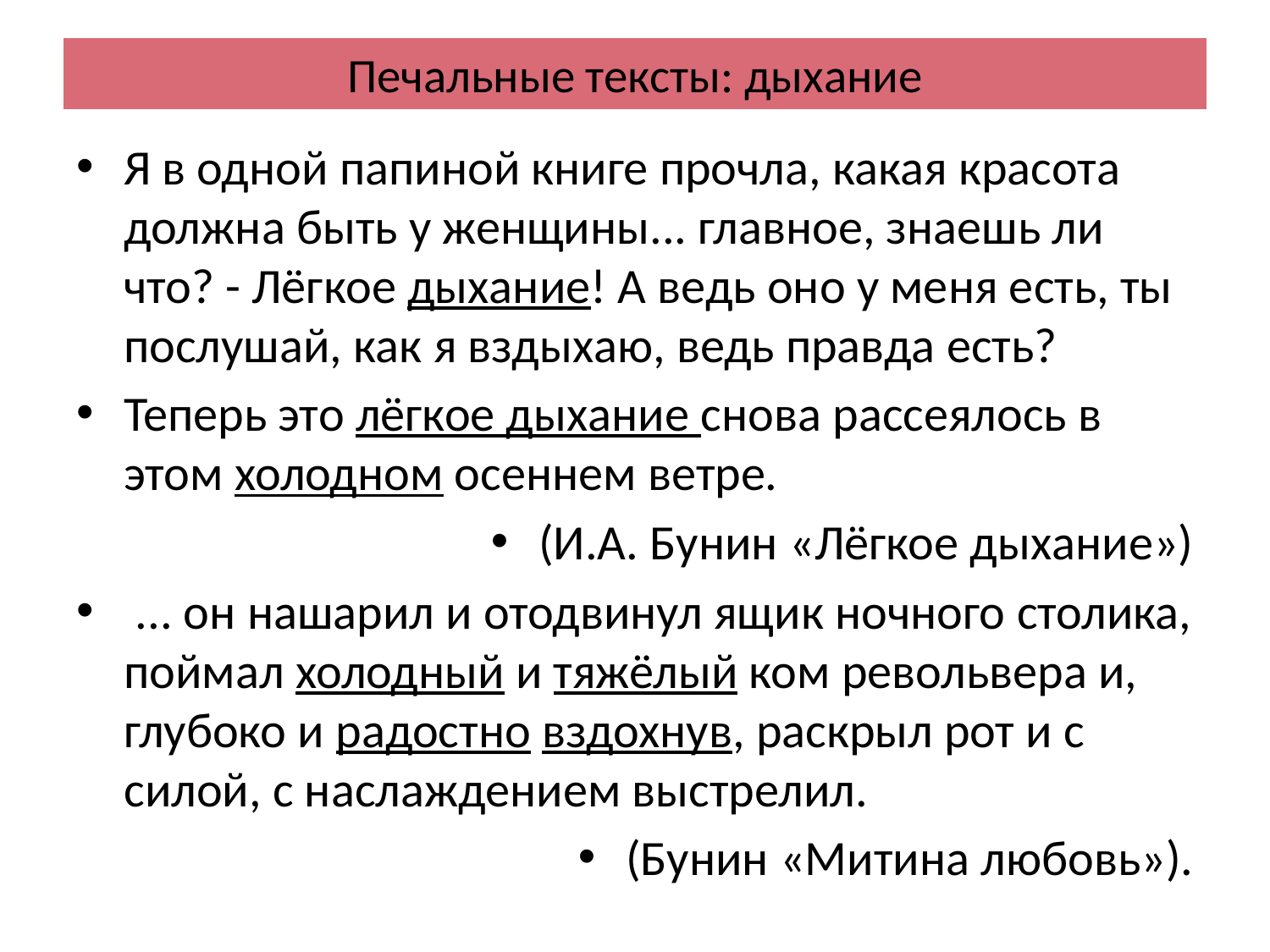

# Печальные тексты: дыхание
Я в одной папиной книге прочла, какая красота должна быть у женщины... главное, знаешь ли что? - Лёгкое дыхание! А ведь оно у меня есть, ты послушай, как я вздыхаю, ведь правда есть?
Теперь это лёгкое дыхание снова рассеялось в этом холодном осеннем ветре.
(И.А. Бунин «Лёгкое дыхание»)
 ... он нашарил и отодвинул ящик ночного столика, поймал холодный и тяжёлый ком револьвера и, глубоко и радостно вздохнув, раскрыл рот и с силой, с наслаждением выстрелил.
(Бунин «Митина любовь»).